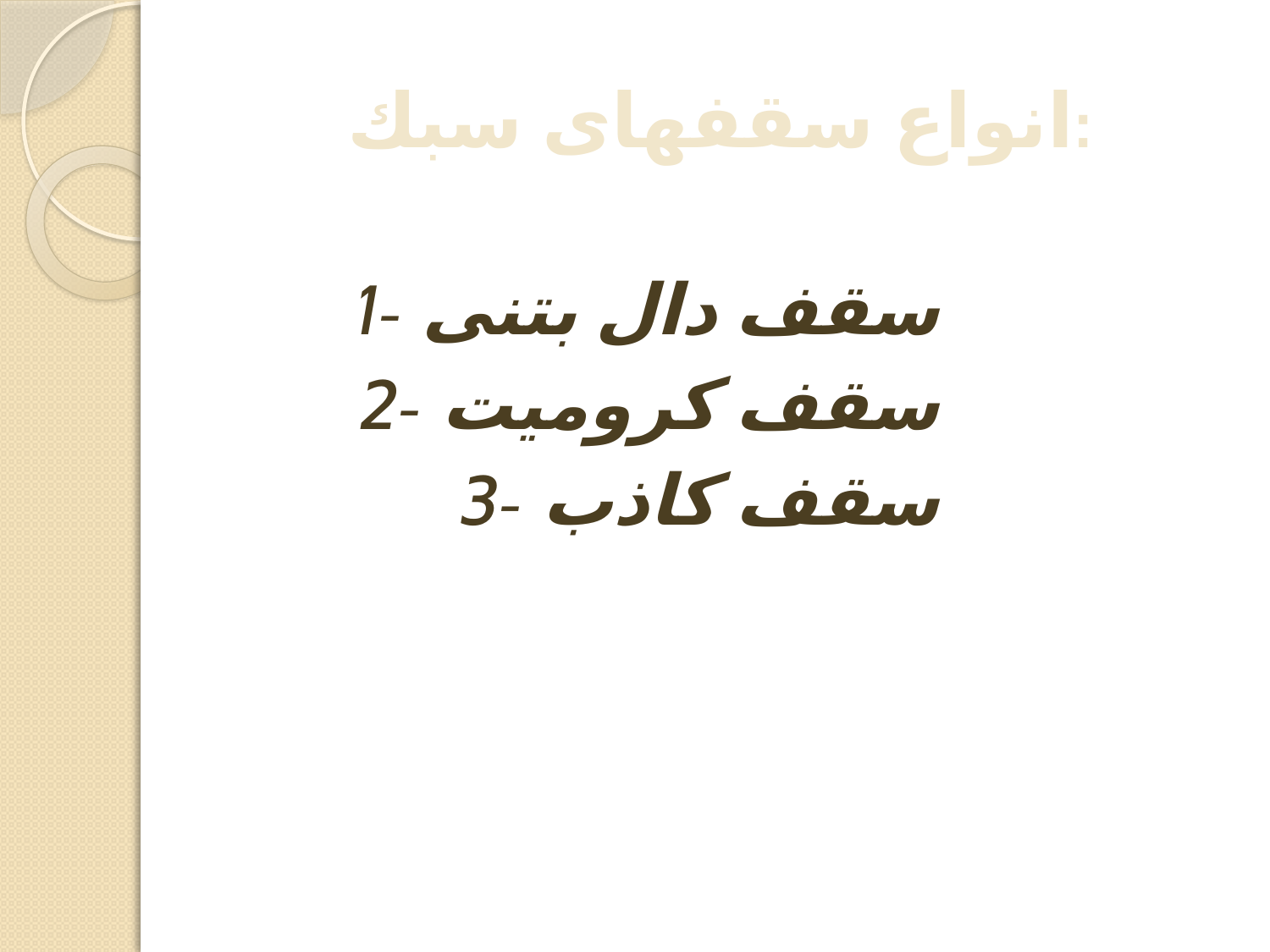

# انواع سقفهاى سبك:
1- سقف دال بتنى
2- سقف كروميت
3- سقف كاذب